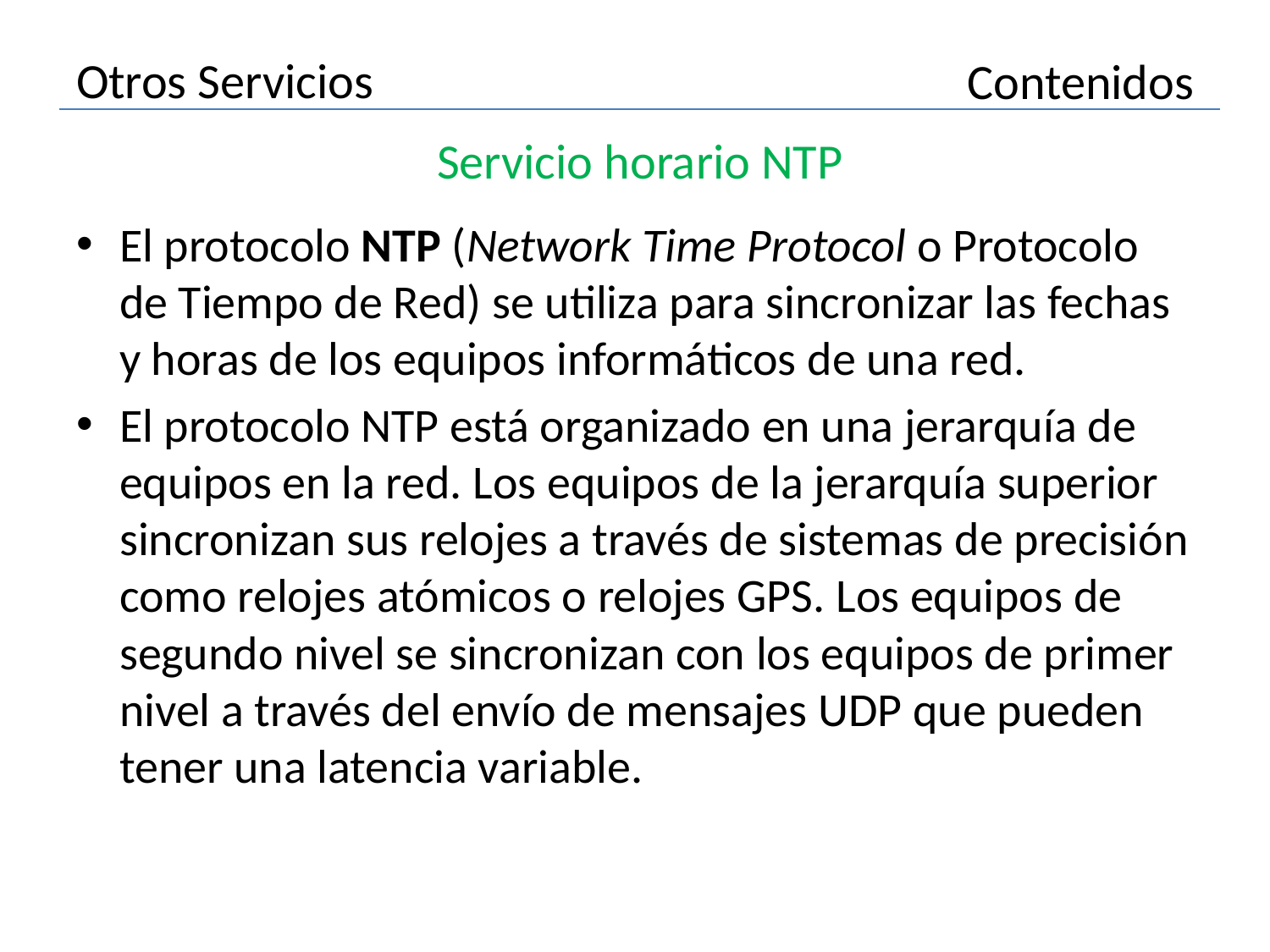

# Otros Servicios
Contenidos
Servicio horario NTP
El protocolo NTP (Network Time Protocol o Protocolo de Tiempo de Red) se utiliza para sincronizar las fechas y horas de los equipos informáticos de una red.
El protocolo NTP está organizado en una jerarquía de equipos en la red. Los equipos de la jerarquía superior sincronizan sus relojes a través de sistemas de precisión como relojes atómicos o relojes GPS. Los equipos de segundo nivel se sincronizan con los equipos de primer nivel a través del envío de mensajes UDP que pueden tener una latencia variable.